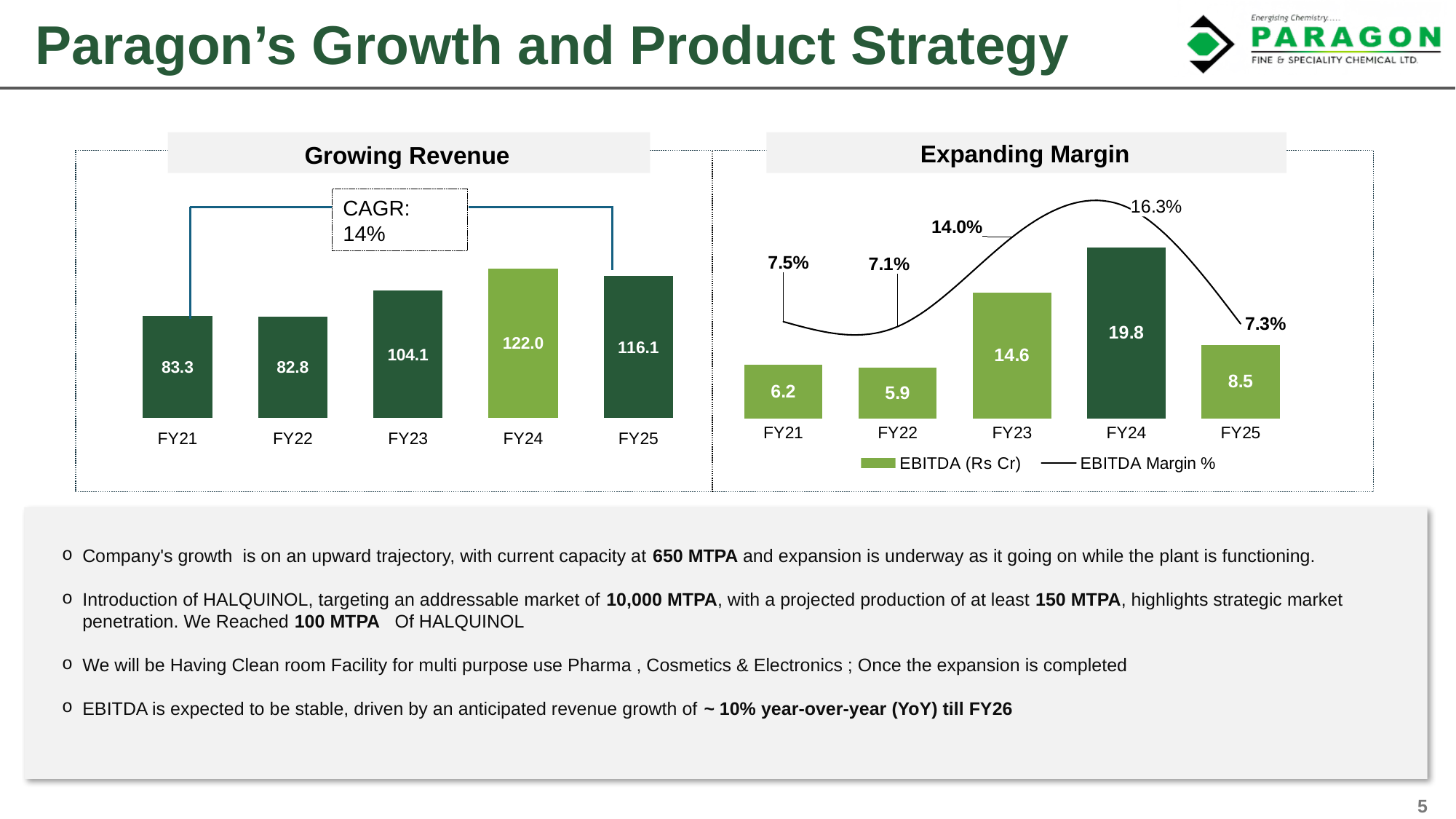

Paragon’s Growth and Product Strategy

Growing Revenue

### Chart

| Category | Revenue(Rs Cr) |
|---|---|
| FY21 | 83.2555 |
| FY22 | 82.8294 |
| FY23 | 104.0553 |
| FY24 | 121.990840092 |
| FY25 | 116.1 |
CAGR: 14%

         Expanding Margin

### Chart

| Category | EBITDA (Rs Cr) | EBITDA Margin % |
|---|---|---|
| FY21 | 6.219799999999989 | 0.07470737668982817 |
| FY22 | 5.8723000000000045 | 0.07089632425201685 |
| FY23 | 14.560400000000008 | 0.13992944136435154 |
| FY24 | 19.83550595599999 | 0.16348754548626307 |
| FY25 | 8.5 | 0.073 |

Company's growth  is on an upward trajectory, with current capacity at 650 MTPA and expansion is underway as it going on while the plant is functioning.

Introduction of HALQUINOL, targeting an addressable market of 10,000 MTPA, with a projected production of at least 150 MTPA, highlights strategic market penetration. We Reached 100 MTPA   Of HALQUINOL

We will be Having Clean room Facility for multi purpose use Pharma , Cosmetics & Electronics ; Once the expansion is completed

EBITDA is expected to be stable, driven by an anticipated revenue growth of ~ 10% year-over-year (YoY) till FY26
5